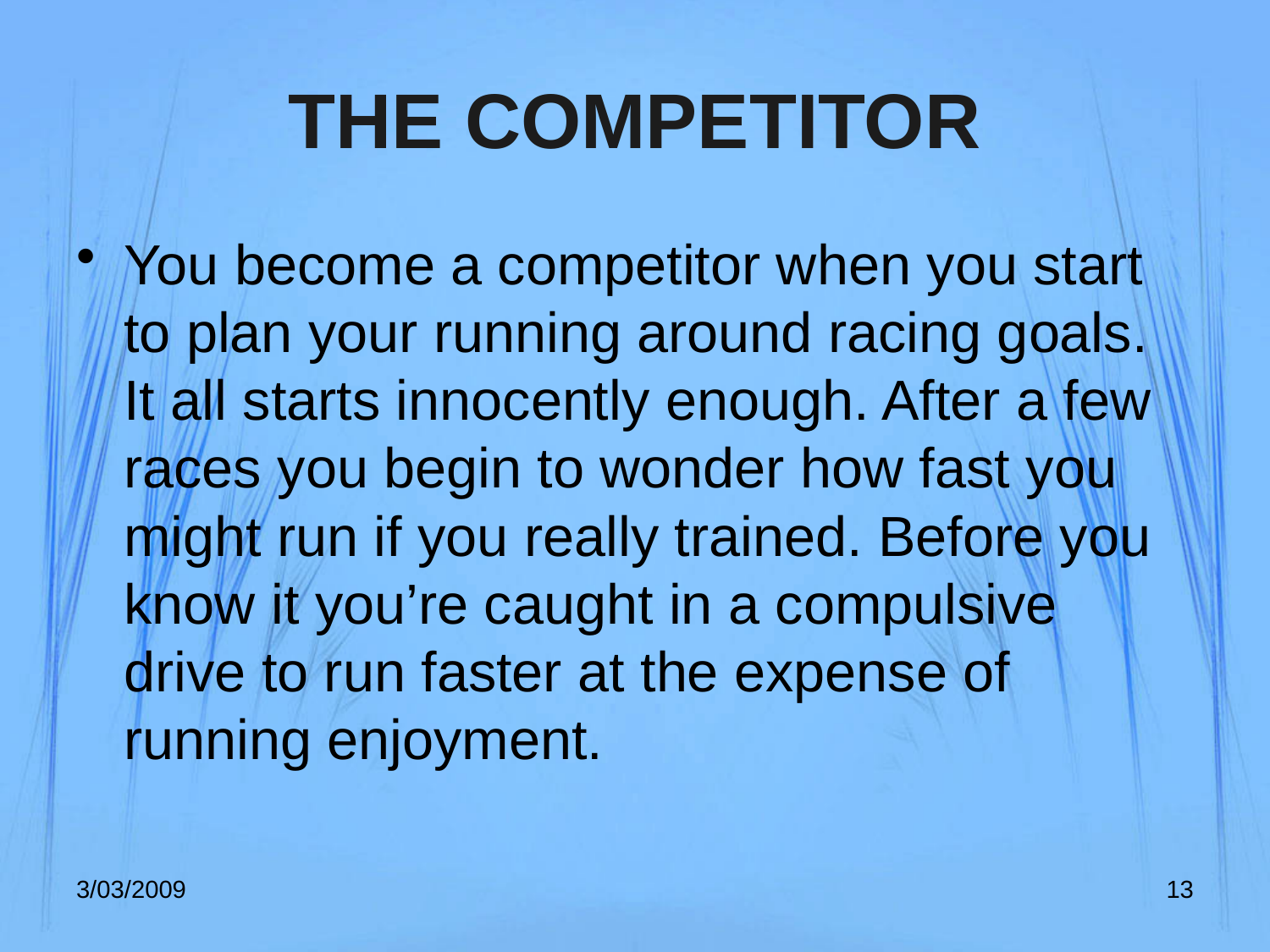

# THE COMPETITOR
You become a competitor when you start to plan your running around racing goals. It all starts innocently enough. After a few races you begin to wonder how fast you might run if you really trained. Before you know it you’re caught in a compulsive drive to run faster at the expense of running enjoyment.

3/03/2009
13